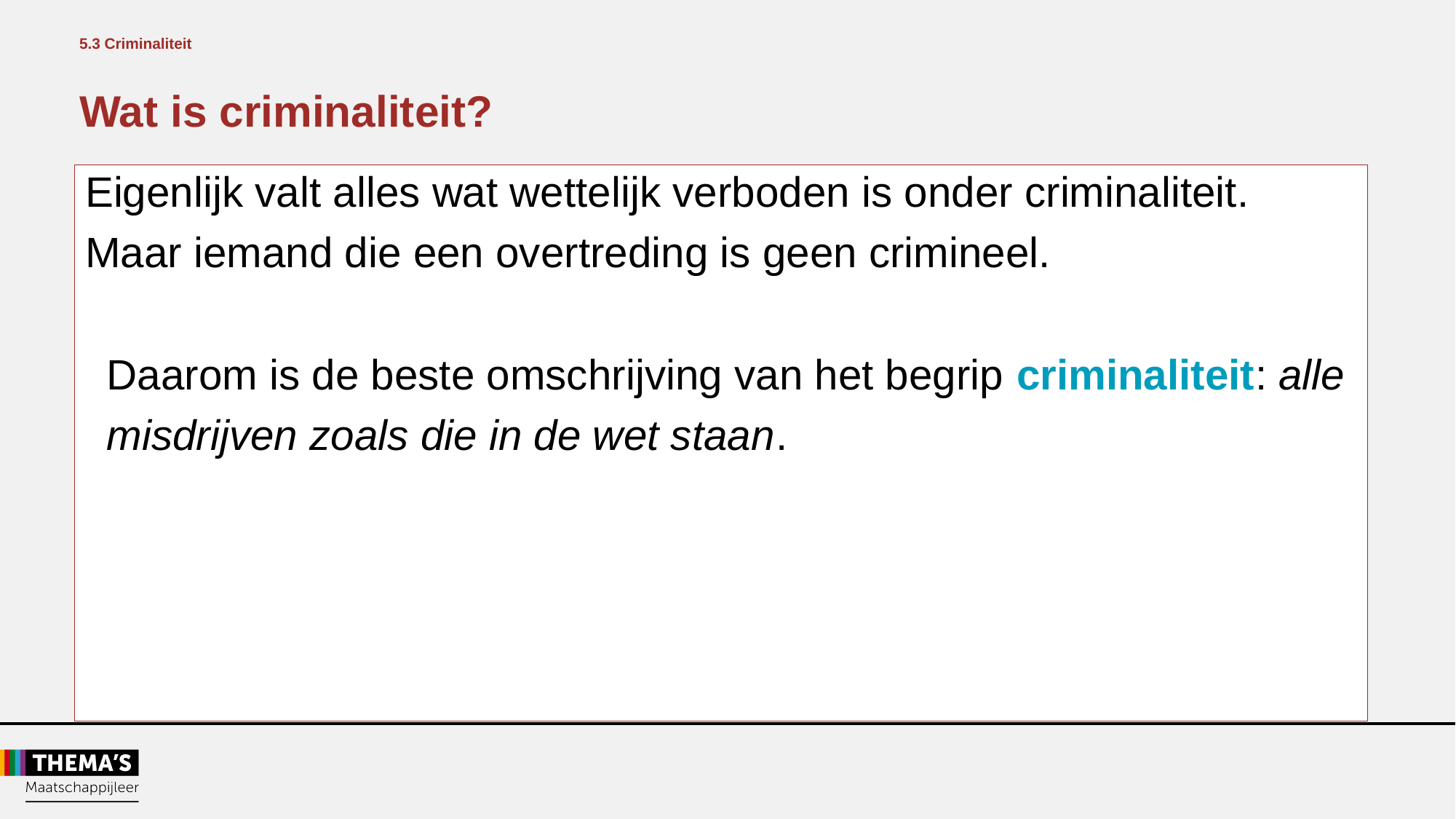

5.3 Criminaliteit
Wat is criminaliteit?
Eigenlijk valt alles wat wettelijk verboden is onder criminaliteit.
Maar iemand die een overtreding is geen crimineel.

Daarom is de beste omschrijving van het begrip criminaliteit: alle
misdrijven zoals die in de wet staan.